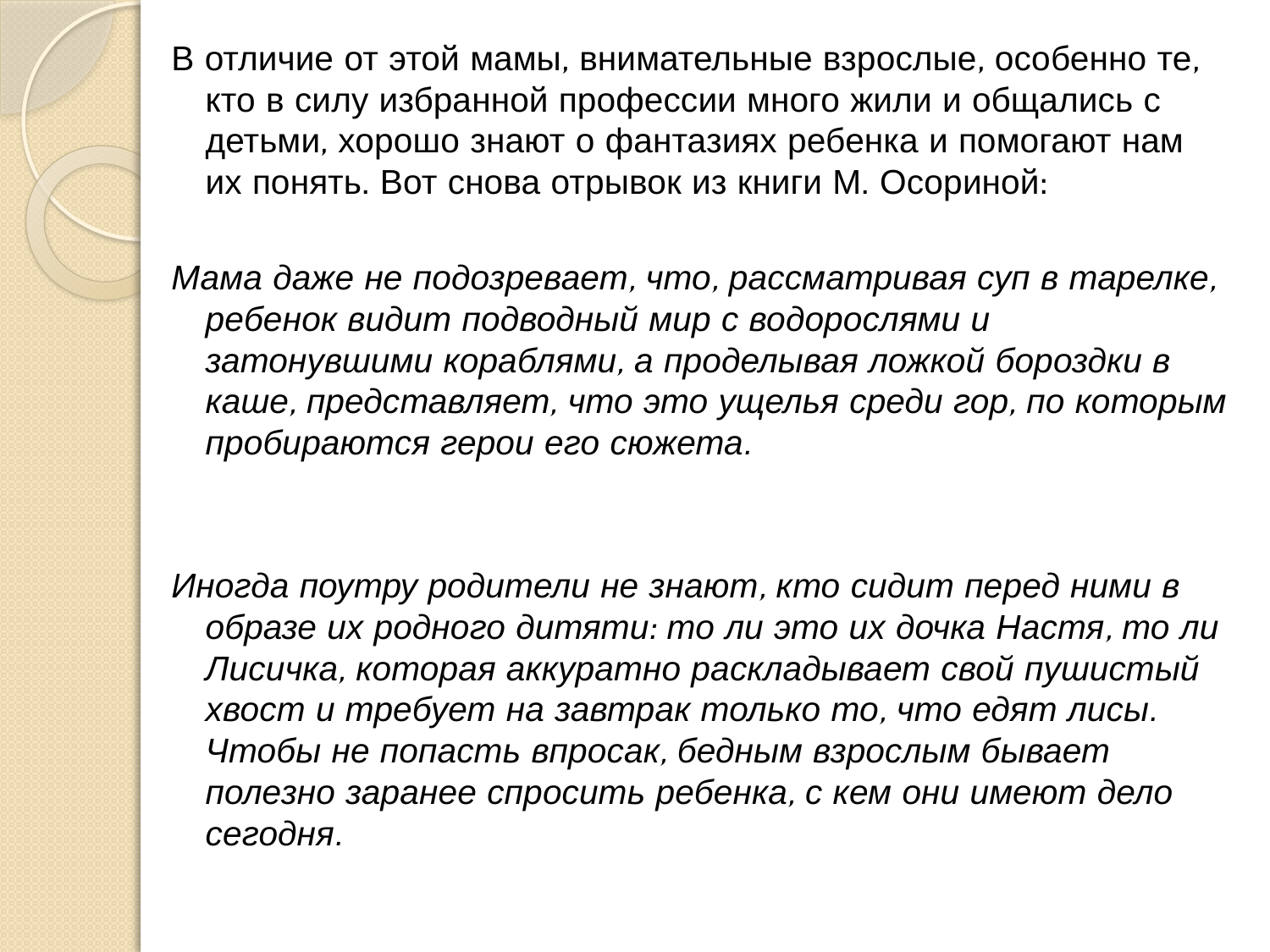

В отличие от этой мамы, внимательные взрослые, особенно те, кто в силу избранной профессии много жили и общались с детьми, хорошо знают о фантазиях ребенка и помогают нам их понять. Вот снова отрывок из книги М. Осориной:

Мама даже не подозревает, что, рассматривая суп в тарелке, ребенок видит подводный мир с водорослями и затонувшими кораблями, а проделывая ложкой бороздки в каше, представляет, что это ущелья среди гор, по которым пробираются герои его сюжета.

Иногда поутру родители не знают, кто сидит перед ними в образе их родного дитяти: то ли это их дочка Настя, то ли Лисичка, которая аккуратно раскладывает свой пушистый хвост и требует на завтрак только то, что едят лисы. Чтобы не попасть впросак, бедным взрослым бывает полезно заранее спросить ребенка, с кем они имеют дело сегодня.